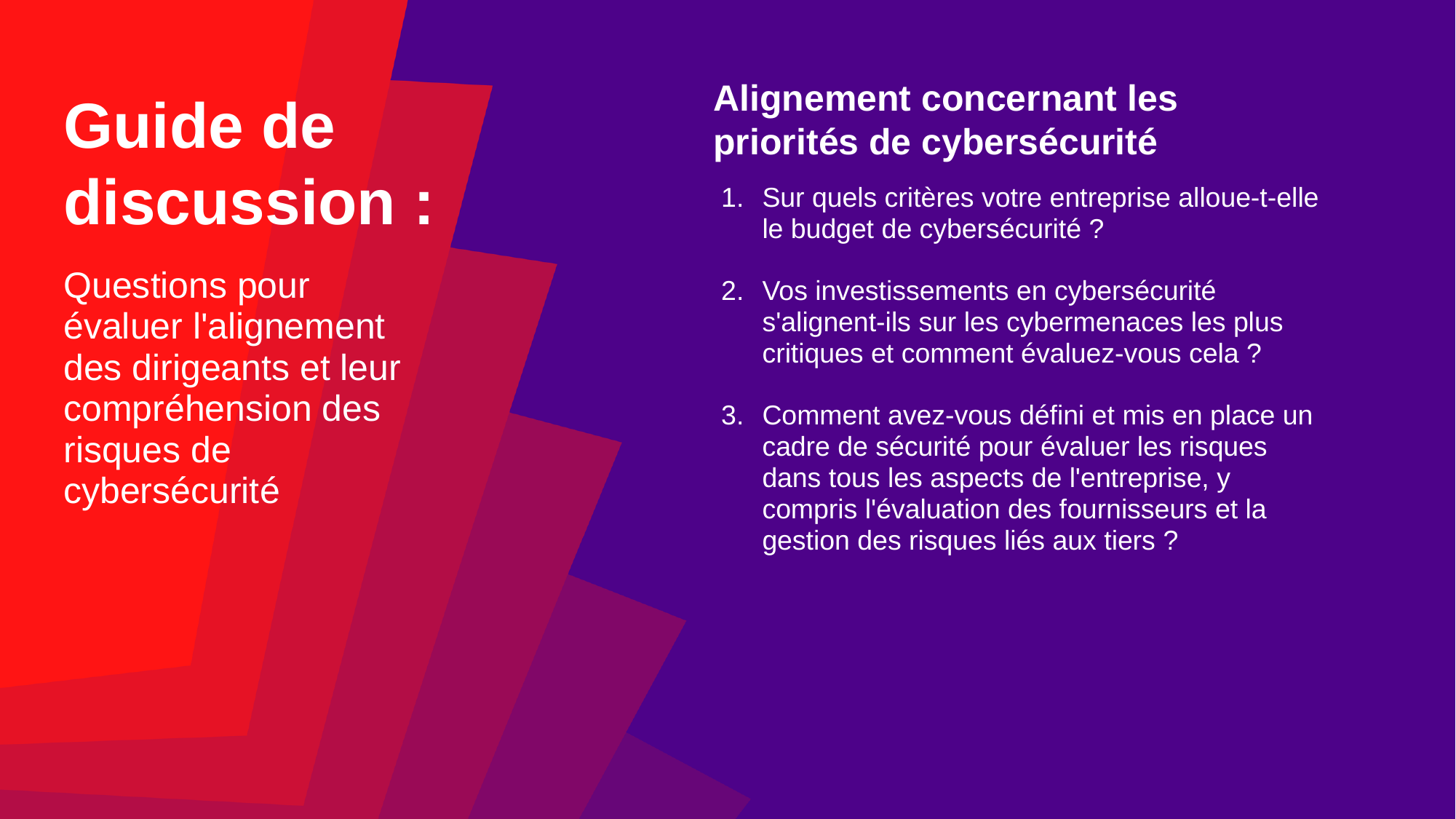

Alignement concernant les priorités de cybersécurité
Guide de
discussion :

Sur quels critères votre entreprise alloue-t-elle le budget de cybersécurité ?

Vos investissements en cybersécurité s'alignent-ils sur les cybermenaces les plus critiques et comment évaluez-vous cela ?

Comment avez-vous défini et mis en place un cadre de sécurité pour évaluer les risques dans tous les aspects de l'entreprise, y compris l'évaluation des fournisseurs et la gestion des risques liés aux tiers ?
Questions pour évaluer l'alignement des dirigeants et leur compréhension des risques de cybersécurité